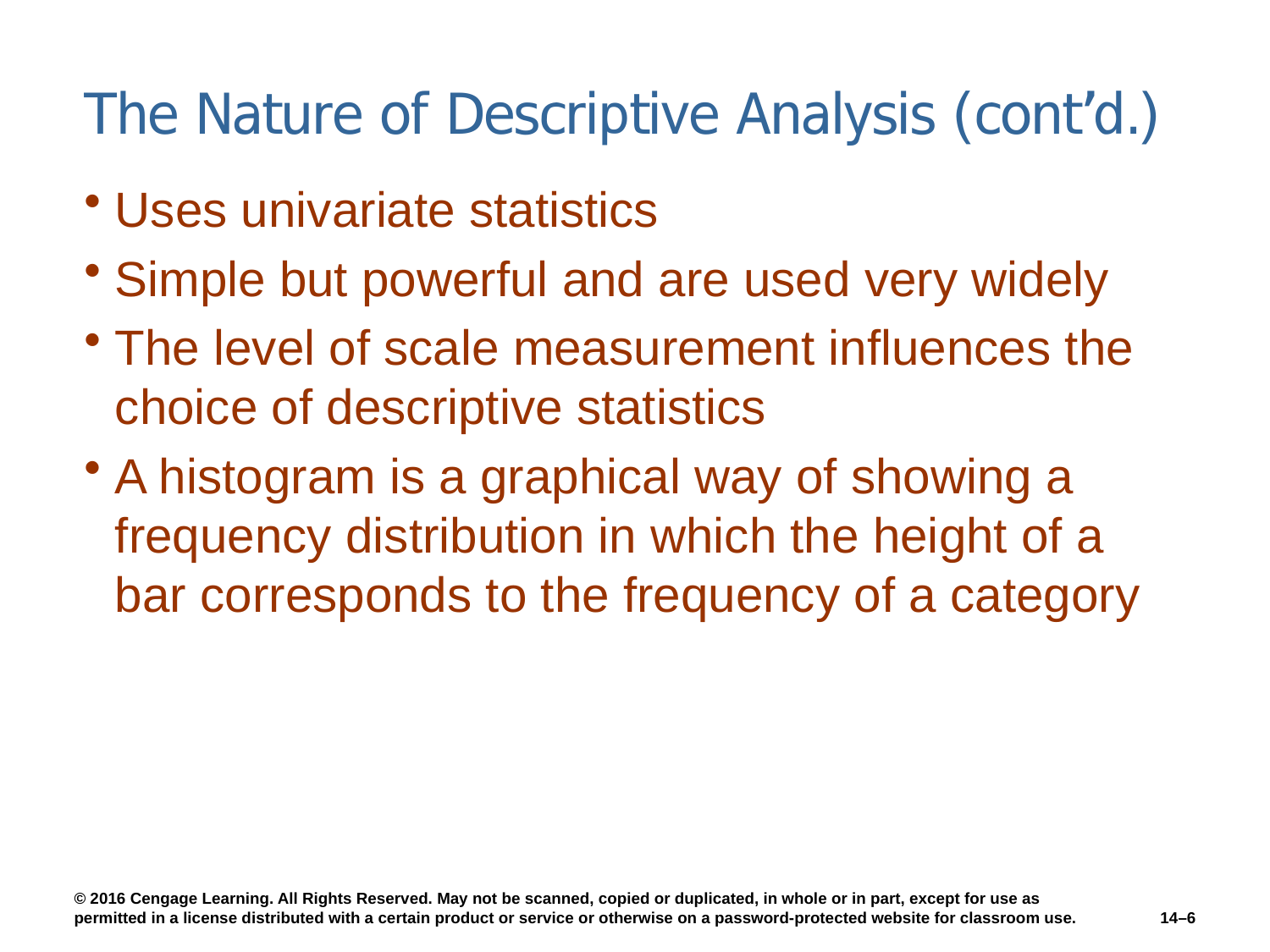

# The Nature of Descriptive Analysis (cont’d.)
Uses univariate statistics
Simple but powerful and are used very widely
The level of scale measurement influences the choice of descriptive statistics
A histogram is a graphical way of showing a frequency distribution in which the height of a bar corresponds to the frequency of a category
14–6
© 2016 Cengage Learning. All Rights Reserved. May not be scanned, copied or duplicated, in whole or in part, except for use as permitted in a license distributed with a certain product or service or otherwise on a password-protected website for classroom use.